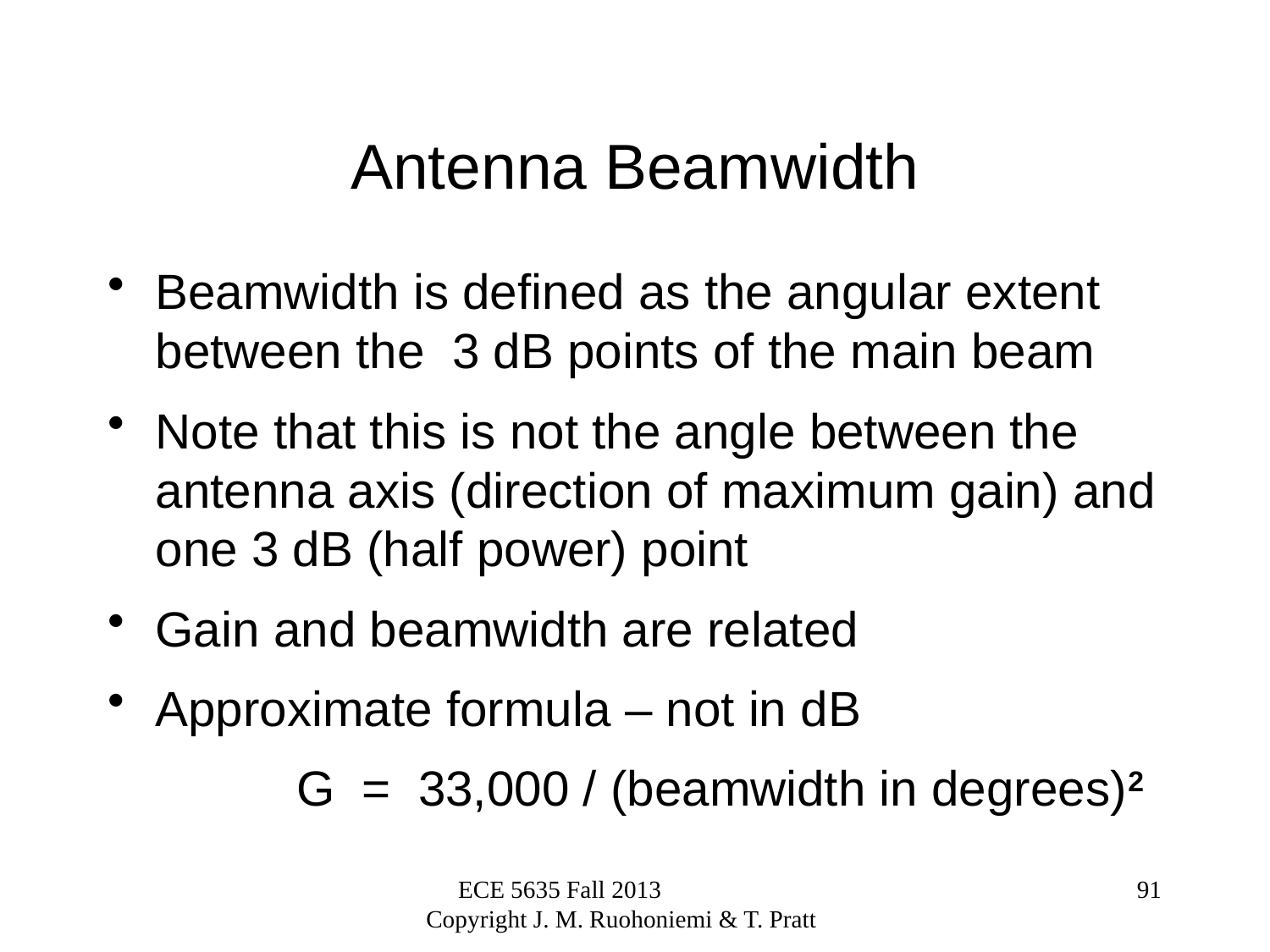

# Antenna Beamwidth
Beamwidth is defined as the angular extent between the  3 dB points of the main beam
Note that this is not the angle between the antenna axis (direction of maximum gain) and one 3 dB (half power) point
Gain and beamwidth are related
Approximate formula – not in dB
		 G  =  33,000 / (beamwidth in degrees)2
ECE 5635 Fall 2013                      Copyright J. M. Ruohoniemi & T. Pratt
91